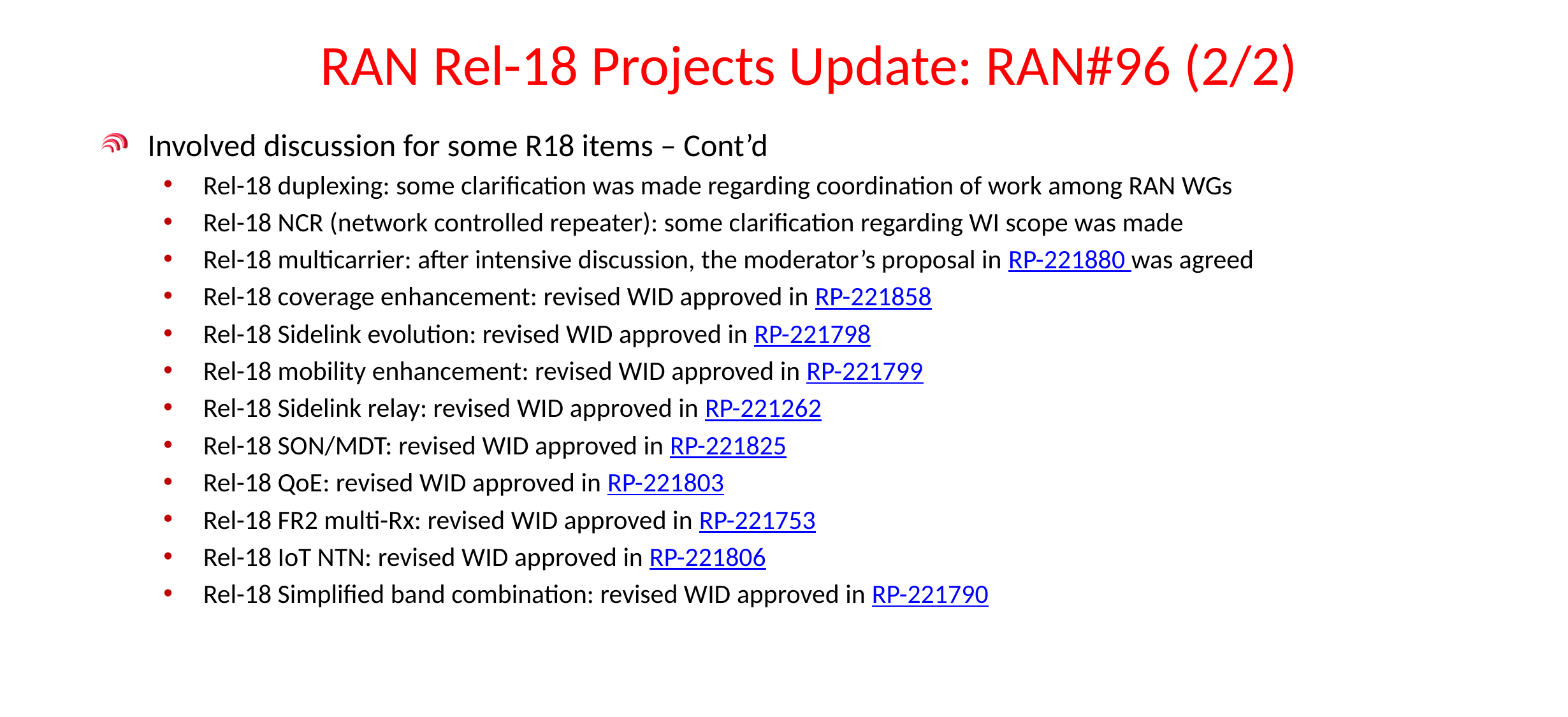

# RAN Rel-18 Projects Update: RAN#96 (2/2)
Involved discussion for some R18 items – Cont’d
Rel-18 duplexing: some clarification was made regarding coordination of work among RAN WGs
Rel-18 NCR (network controlled repeater): some clarification regarding WI scope was made
Rel-18 multicarrier: after intensive discussion, the moderator’s proposal in RP-221880 was agreed
Rel-18 coverage enhancement: revised WID approved in RP-221858
Rel-18 Sidelink evolution: revised WID approved in RP-221798
Rel-18 mobility enhancement: revised WID approved in RP-221799
Rel-18 Sidelink relay: revised WID approved in RP-221262
Rel-18 SON/MDT: revised WID approved in RP-221825
Rel-18 QoE: revised WID approved in RP-221803
Rel-18 FR2 multi-Rx: revised WID approved in RP-221753
Rel-18 IoT NTN: revised WID approved in RP-221806
Rel-18 Simplified band combination: revised WID approved in RP-221790